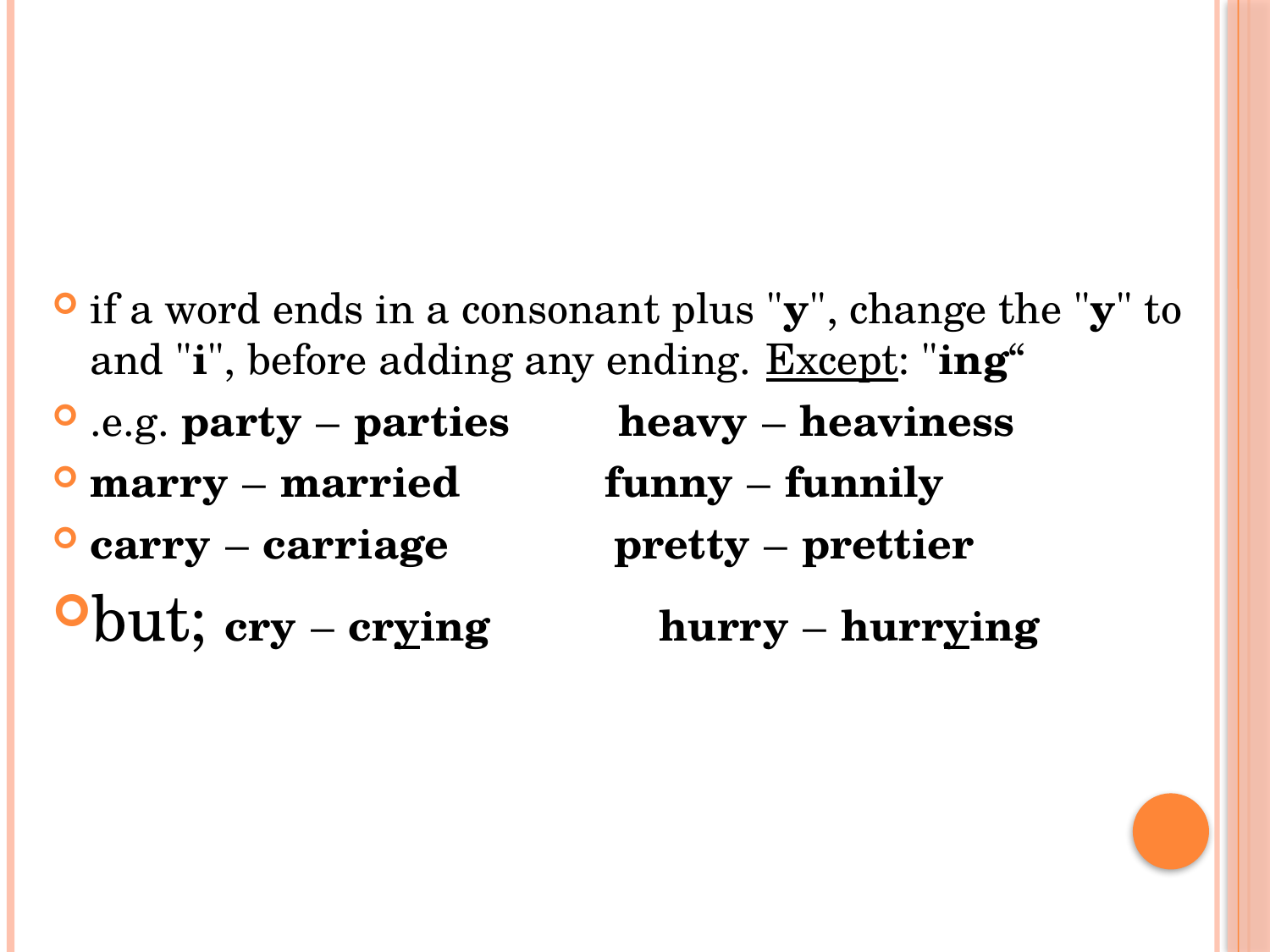

#
if a word ends in a consonant plus "y", change the "y" to and "i", before adding any ending. Except: "ing“
.e.g. party – parties         heavy – heaviness
marry – married            funny – funnily
carry – carriage              pretty – prettier
but; cry – crying              hurry – hurrying